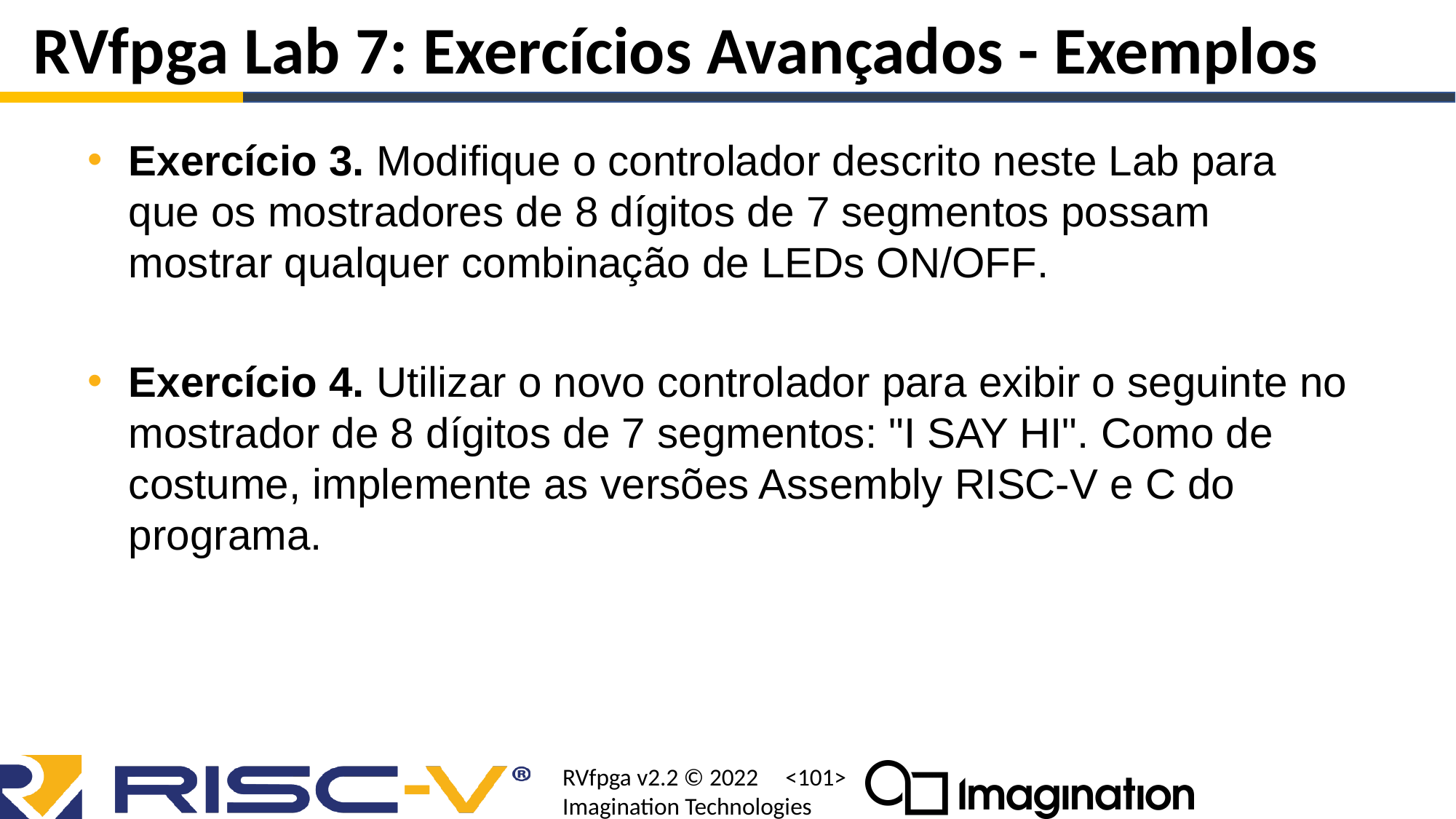

# RVfpga Lab 7: Exercícios Avançados - Exemplos
Exercício 3. Modifique o controlador descrito neste Lab para que os mostradores de 8 dígitos de 7 segmentos possam mostrar qualquer combinação de LEDs ON/OFF.

Exercício 4. Utilizar o novo controlador para exibir o seguinte no mostrador de 8 dígitos de 7 segmentos: "I SAY HI". Como de costume, implemente as versões Assembly RISC-V e C do programa.